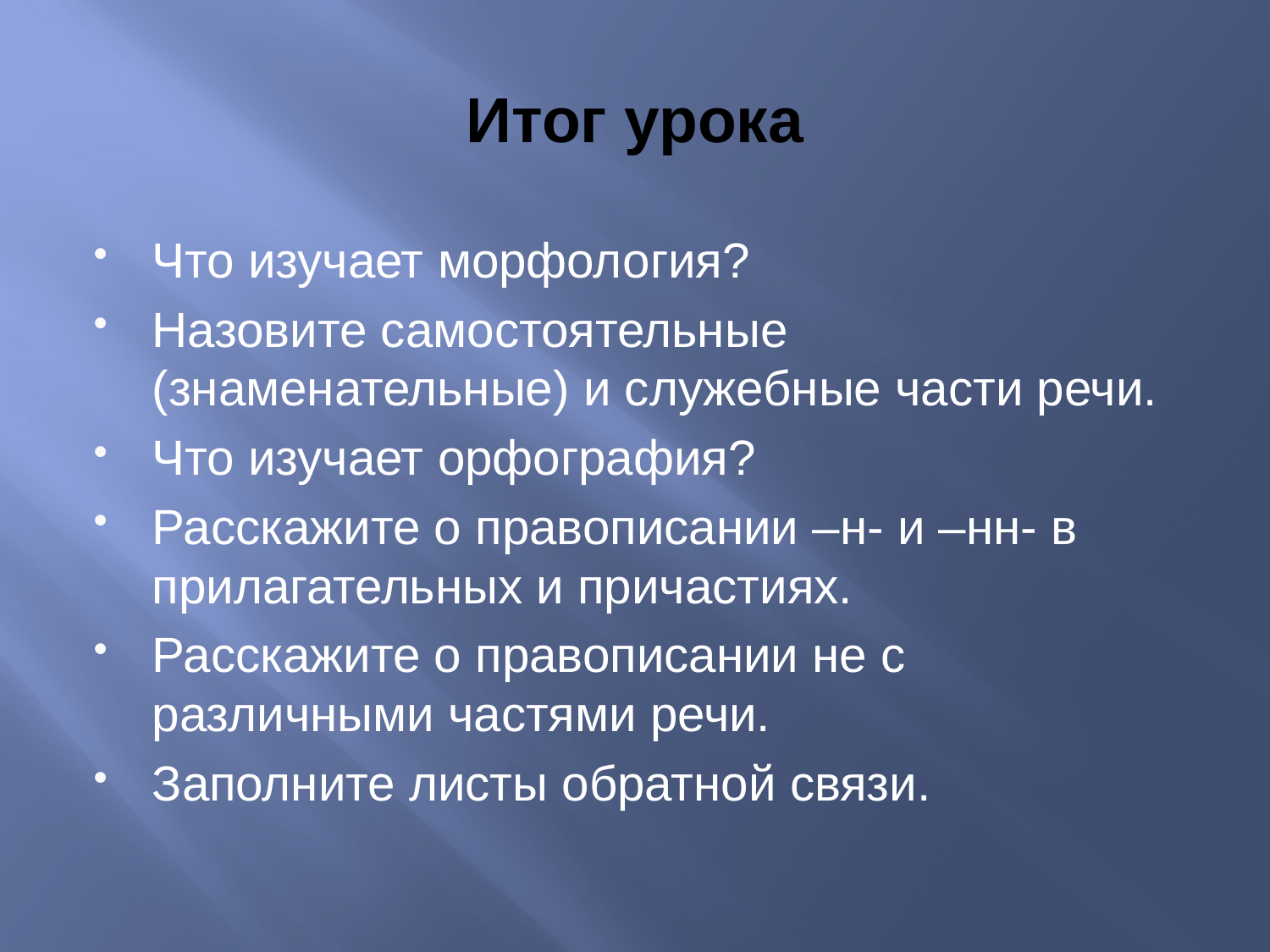

# Итог урока
Что изучает морфология?
Назовите самостоятельные (знаменательные) и служебные части речи.
Что изучает орфография?
Расскажите о правописании –н- и –нн- в прилагательных и причастиях.
Расскажите о правописании не с различными частями речи.
Заполните листы обратной связи.